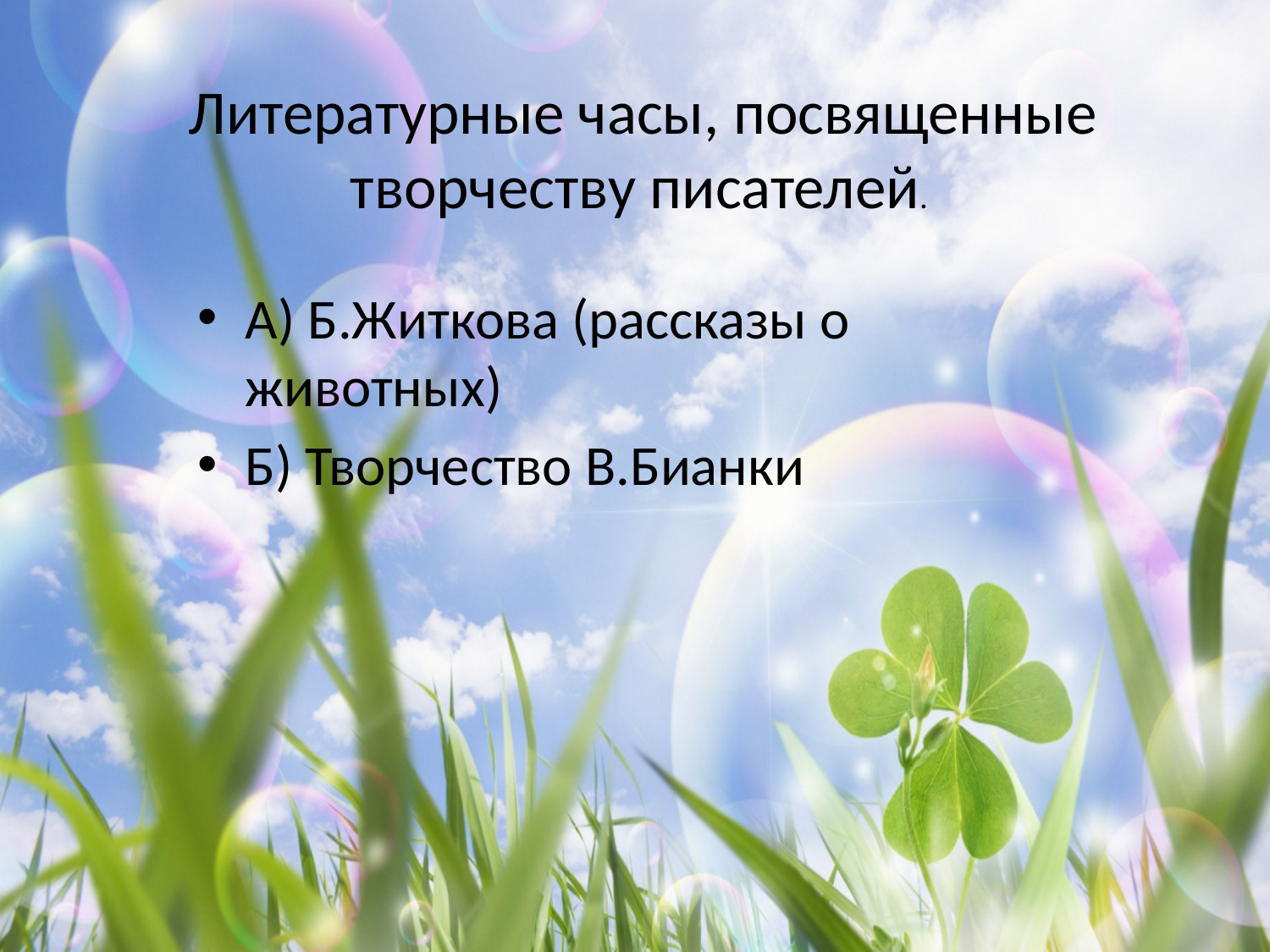

Литературные часы, посвященные творчеству писателей.
А) Б.Житкова (рассказы о животных)
Б) Творчество В.Бианки